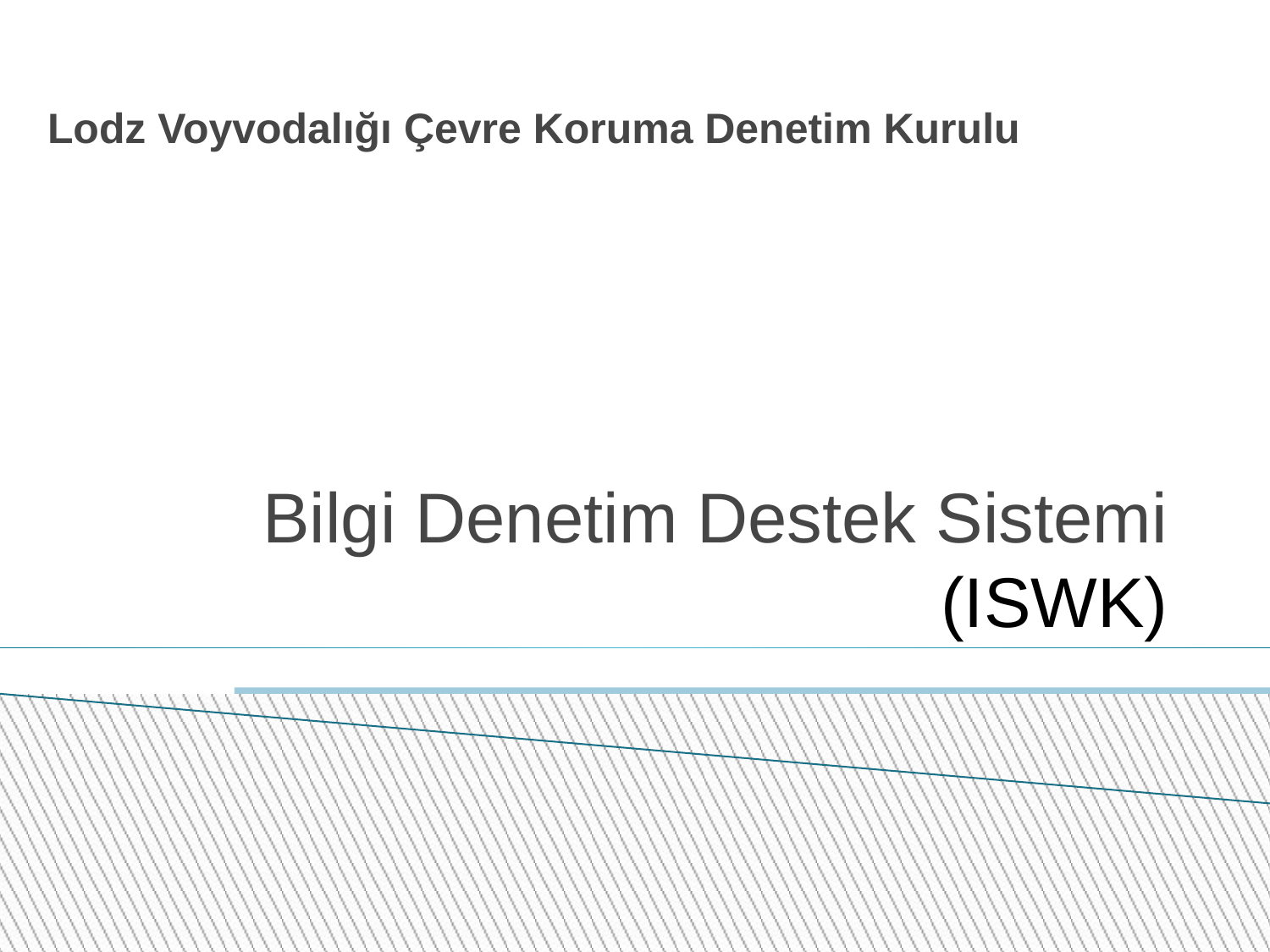

Lodz Voyvodalığı Çevre Koruma Denetim Kurulu

Bilgi Denetim Destek Sistemi
(ISWK)